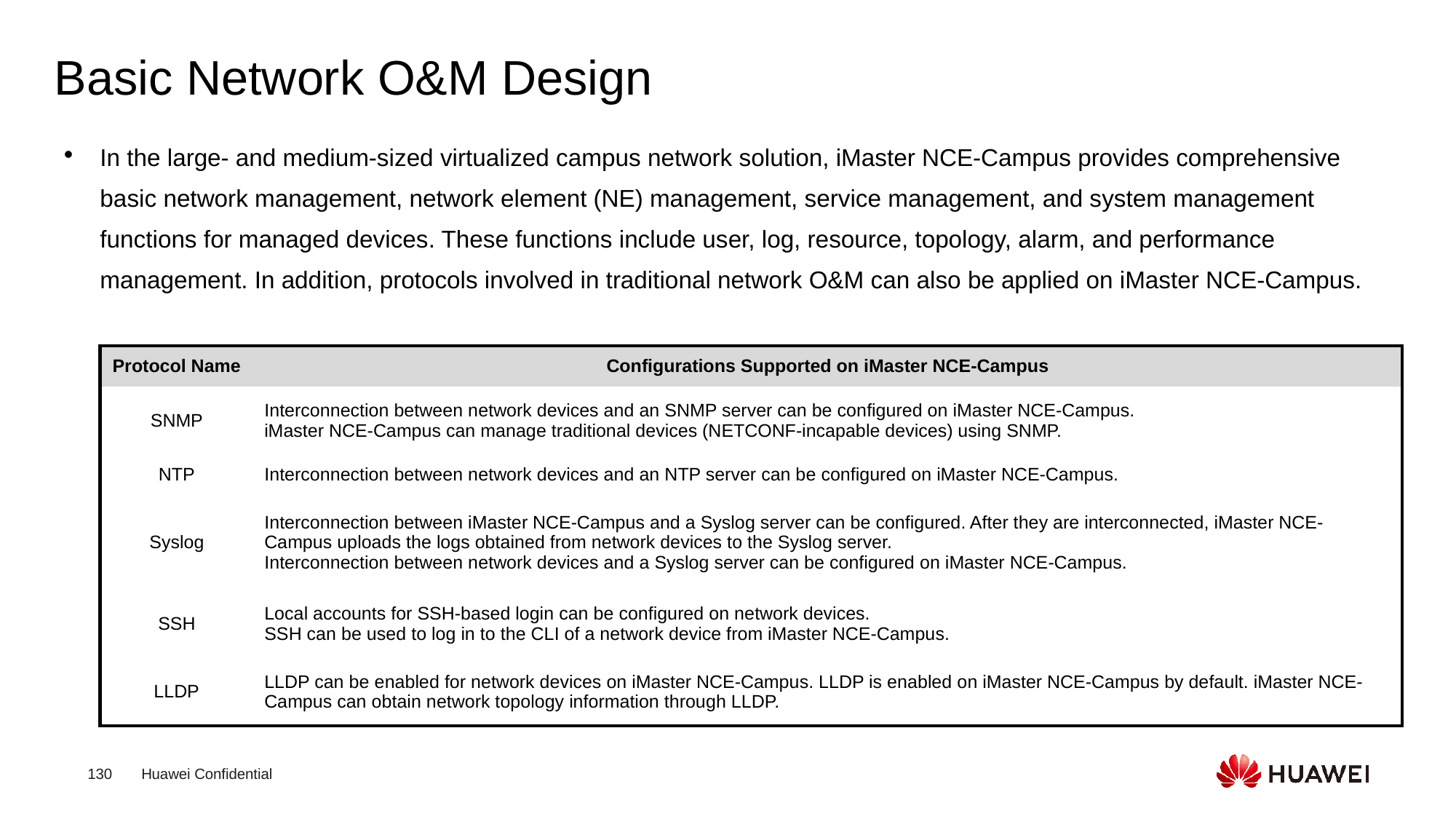

# Basic Network O&M Design
In the large- and medium-sized virtualized campus network solution, iMaster NCE-Campus provides comprehensive basic network management, network element (NE) management, service management, and system management functions for managed devices. These functions include user, log, resource, topology, alarm, and performance management. In addition, protocols involved in traditional network O&M can also be applied on iMaster NCE-Campus.
| Protocol Name | Configurations Supported on iMaster NCE-Campus |
| --- | --- |
| SNMP | Interconnection between network devices and an SNMP server can be configured on iMaster NCE-Campus. iMaster NCE-Campus can manage traditional devices (NETCONF-incapable devices) using SNMP. |
| NTP | Interconnection between network devices and an NTP server can be configured on iMaster NCE-Campus. |
| Syslog | Interconnection between iMaster NCE-Campus and a Syslog server can be configured. After they are interconnected, iMaster NCE-Campus uploads the logs obtained from network devices to the Syslog server. Interconnection between network devices and a Syslog server can be configured on iMaster NCE-Campus. |
| SSH | Local accounts for SSH-based login can be configured on network devices. SSH can be used to log in to the CLI of a network device from iMaster NCE-Campus. |
| LLDP | LLDP can be enabled for network devices on iMaster NCE-Campus. LLDP is enabled on iMaster NCE-Campus by default. iMaster NCE-Campus can obtain network topology information through LLDP. |